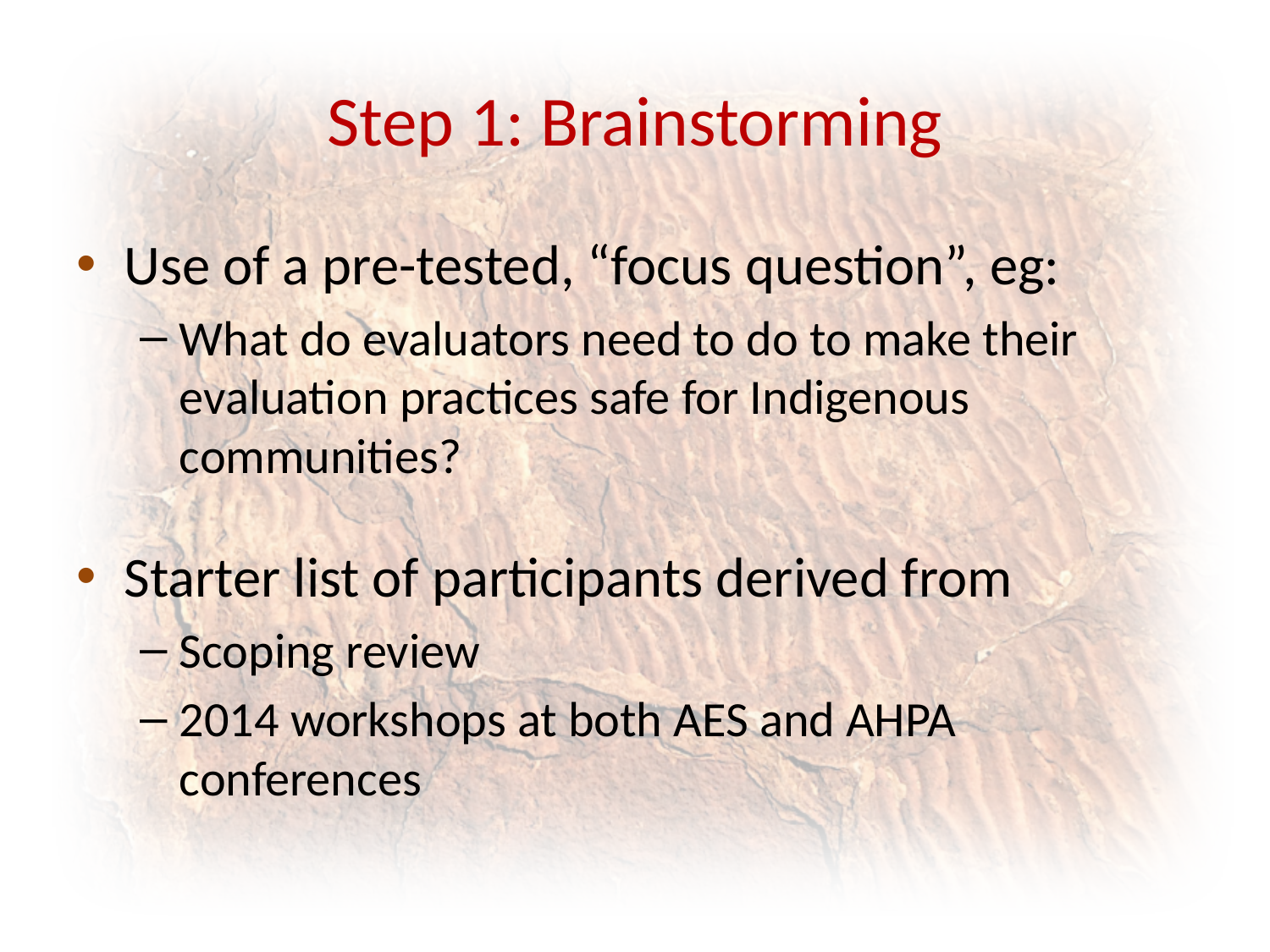

# Step 1: Brainstorming
Use of a pre-tested, “focus question”, eg:
What do evaluators need to do to make their evaluation practices safe for Indigenous communities?

Starter list of participants derived from
Scoping review
2014 workshops at both AES and AHPA conferences